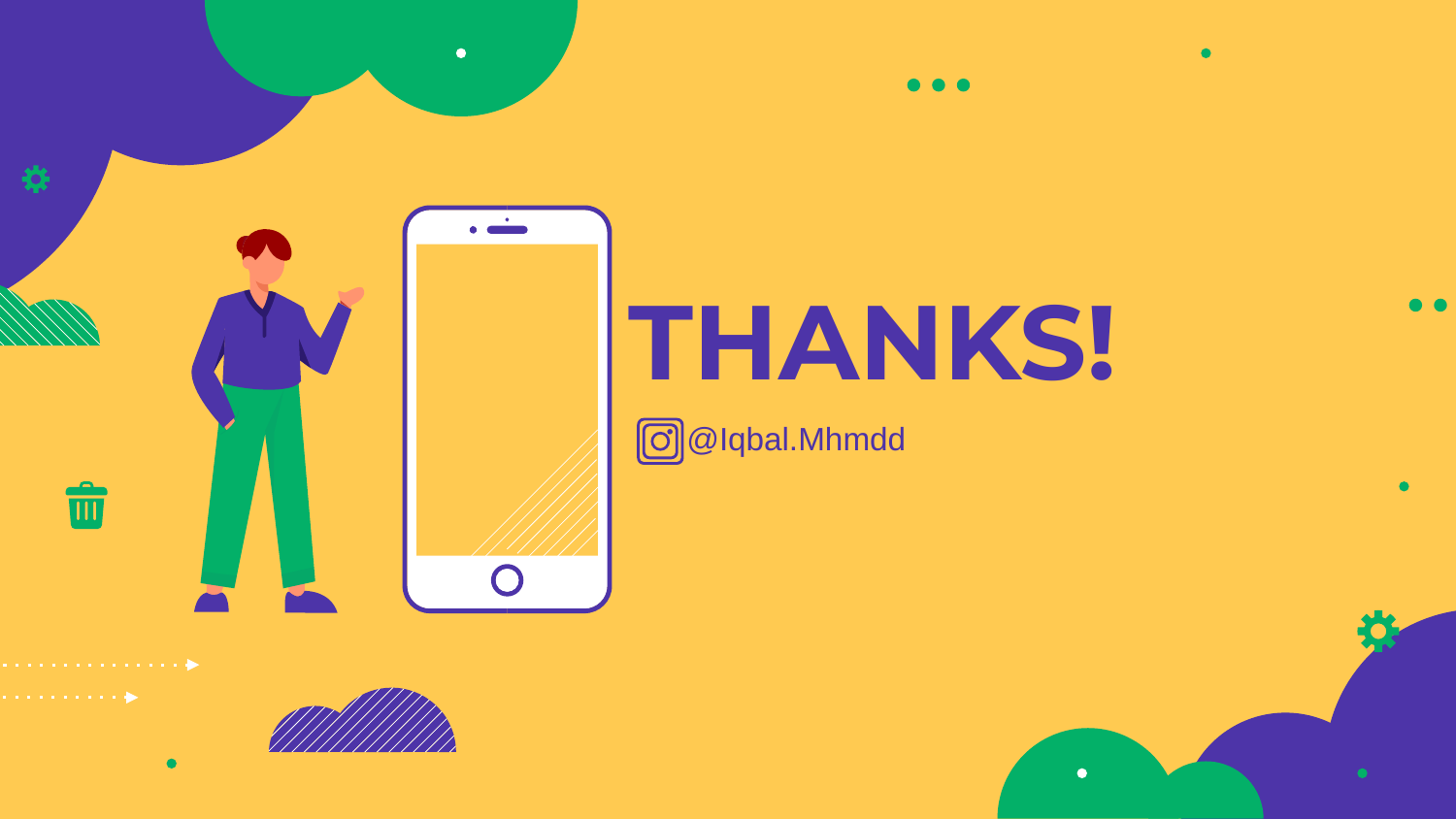

# THANKS!
@Iqbal.Mhmdd

Please keep this slide for attribution